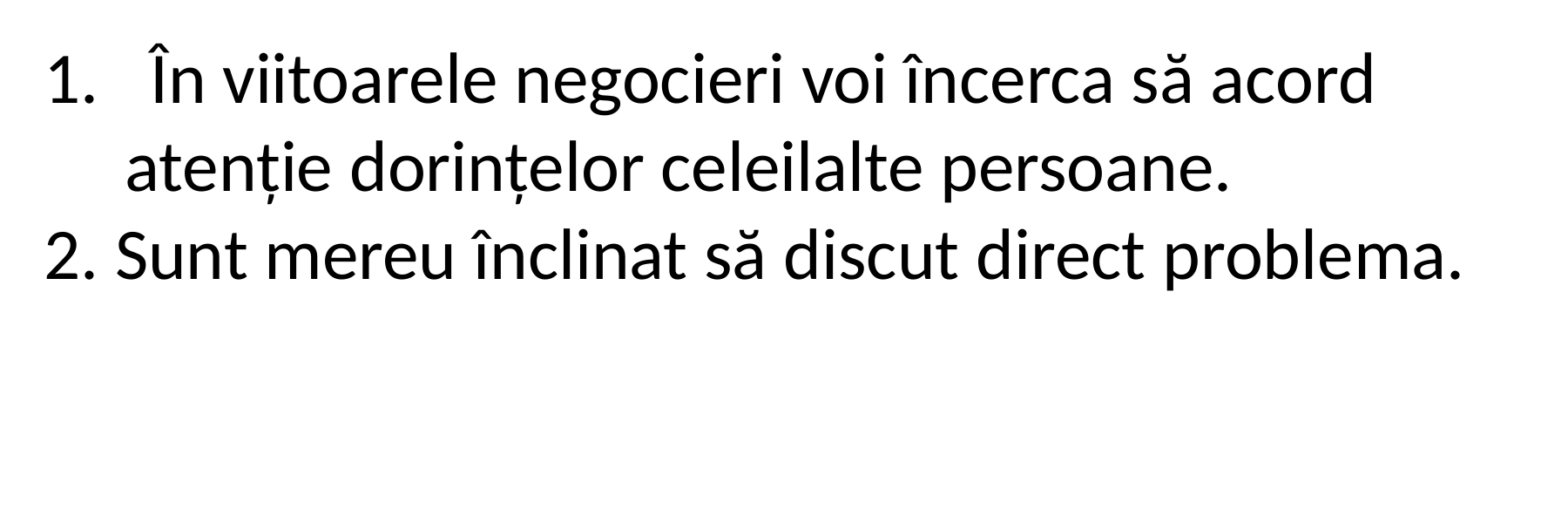

În viitoarele negocieri voi încerca să acord
     atenție dorințelor celeilalte persoane.
2. Sunt mereu înclinat să discut direct problema.